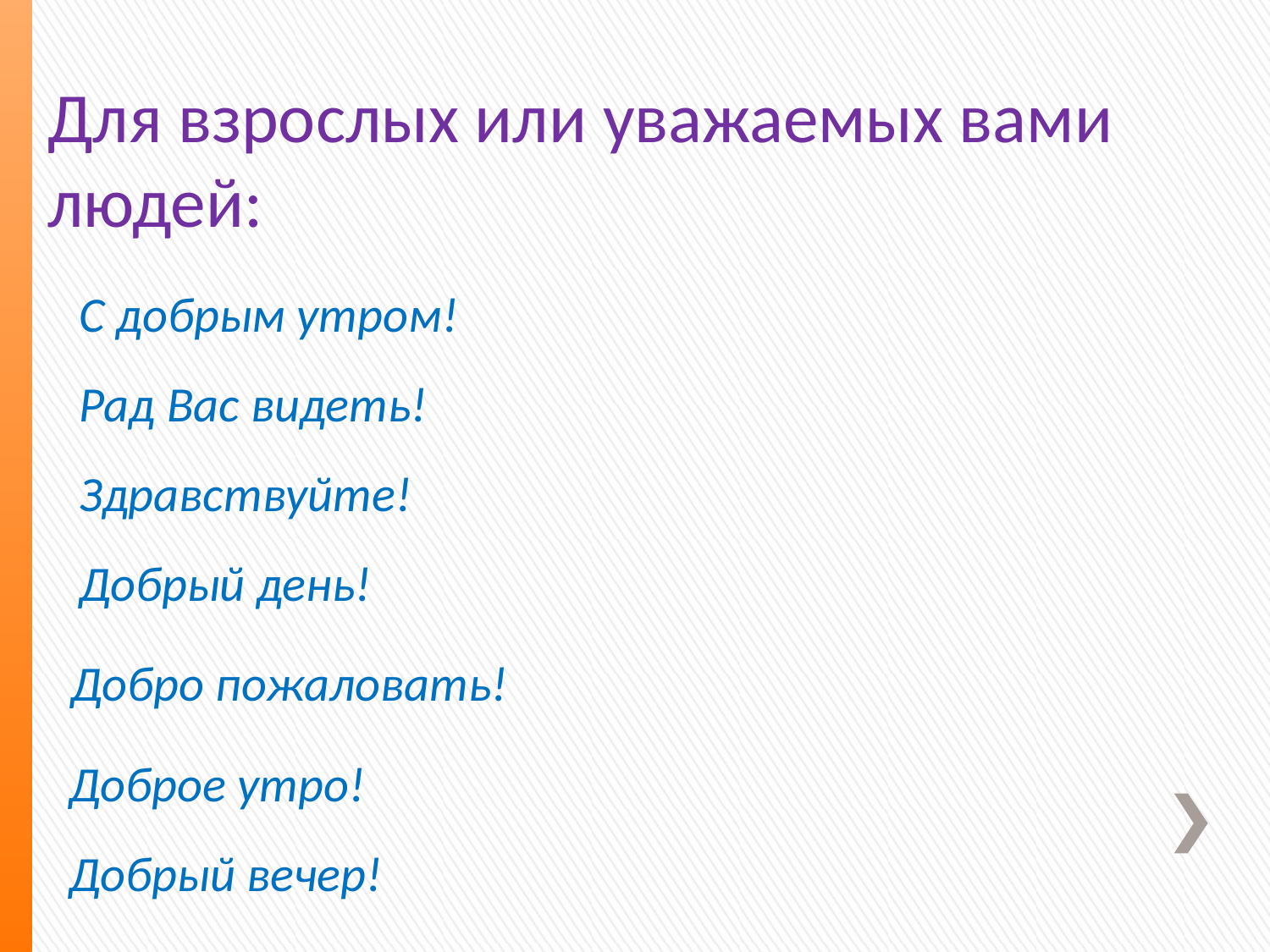

Для взрослых или уважаемых вами людей:
С добрым утром!
Рад Вас видеть!
Здравствуйте!
Добрый день!
 Добро пожаловать!
Доброе утро!

Добрый вечер!